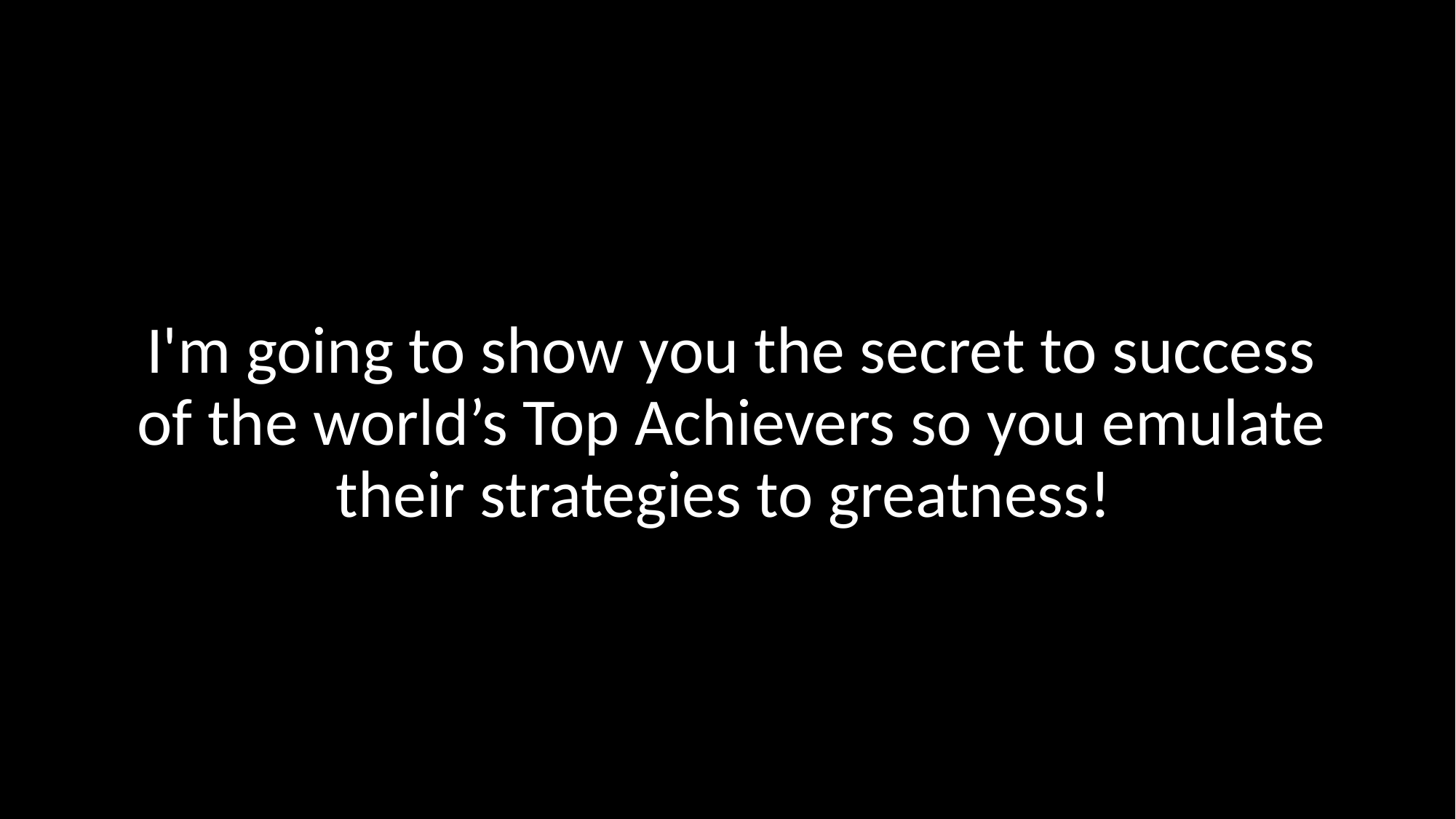

I'm going to show you the secret to success of the world’s Top Achievers so you emulate their strategies to greatness!